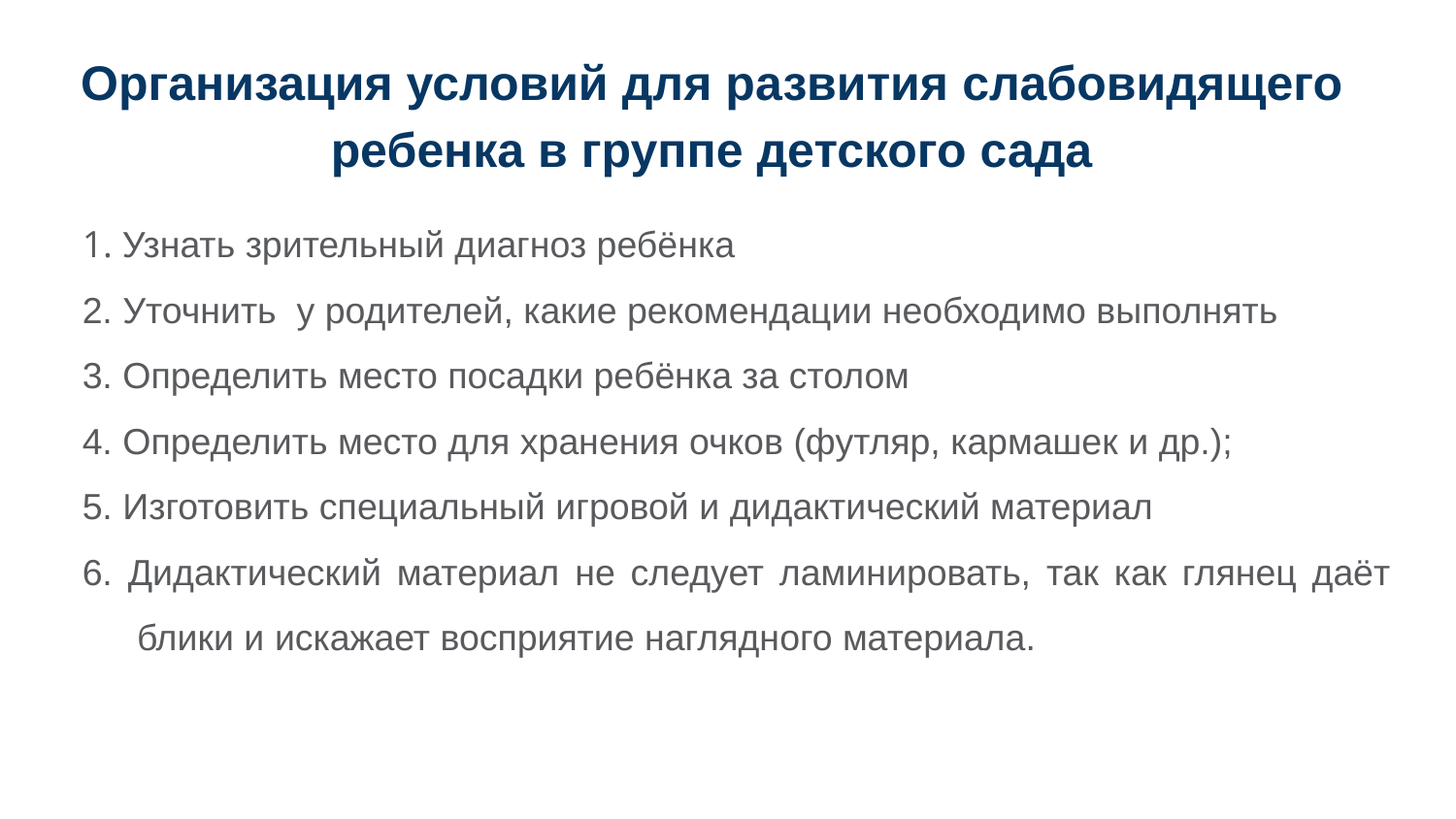

# Организация условий для развития слабовидящего ребенка в группе детского сада
1. Узнать зрительный диагноз ребёнка
2. Уточнить  у родителей, какие рекомендации необходимо выполнять
3. Определить место посадки ребёнка за столом
4. Определить место для хранения очков (футляр, кармашек и др.);
5. Изготовить специальный игровой и дидактический материал
6. Дидактический материал не следует ламинировать, так как глянец даёт блики и искажает восприятие наглядного материала.